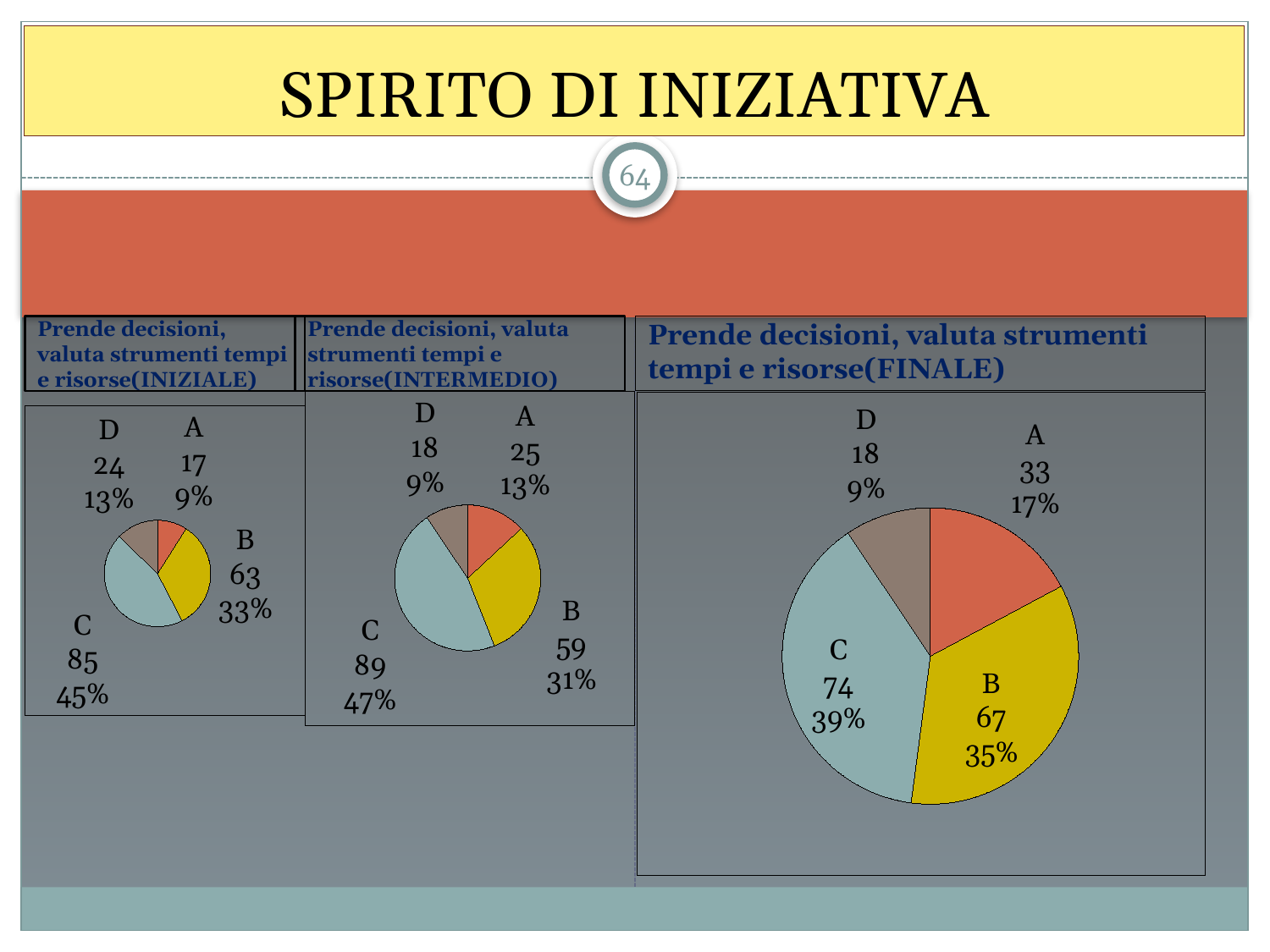

# SPIRITO DI INIZIATIVA
64
Prende decisioni, valuta strumenti tempi e risorse(INIZIALE)
Prende decisioni, valuta strumenti tempi e risorse(INTERMEDIO)
Prende decisioni, valuta strumenti tempi e risorse(FINALE)

### Chart

| Category | Vendite |
|---|---|
| A | 25.0 |
| B | 59.0 |
| C | 89.0 |
| D | 18.0 |

### Chart

| Category | Vendite |
|---|---|
| A | 33.0 |
| B | 67.0 |
| C | 74.0 |
| D | 18.0 |

### Chart

| Category | Vendite |
|---|---|
| A | 17.0 |
| B | 63.0 |
| C | 85.0 |
| D | 24.0 |